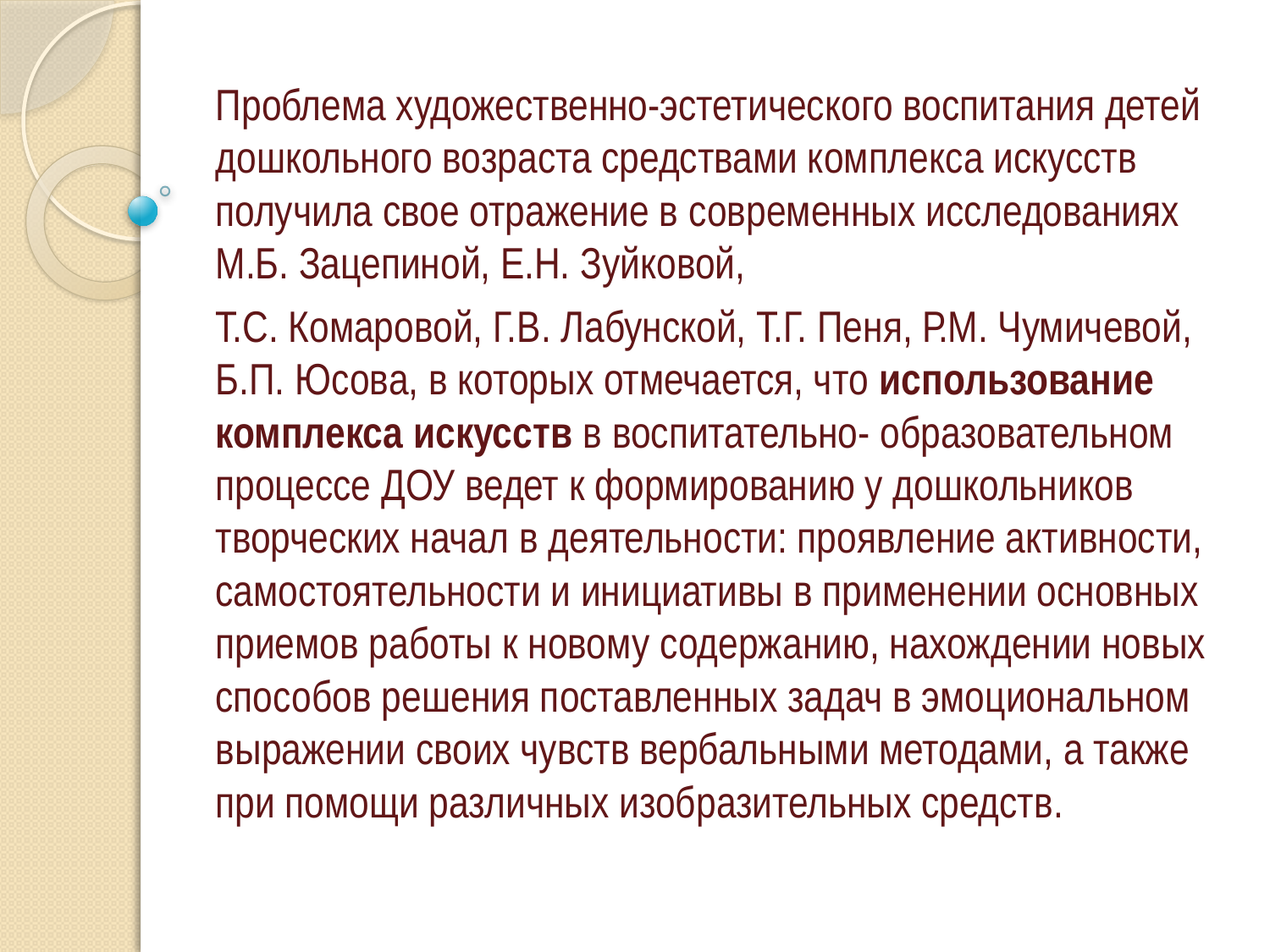

#
Проблема художественно-эстетического воспитания детей дошкольного возраста средствами комплекса искусств получила свое отражение в современных исследованиях М.Б. Зацепиной, Е.Н. Зуйковой,
Т.С. Комаровой, Г.В. Лабунской, Т.Г. Пеня, Р.М. Чумичевой, Б.П. Юсова, в которых отмечается, что использование комплекса искусств в воспитательно- образовательном процессе ДОУ ведет к формированию у дошкольников творческих начал в деятельности: проявление активности, самостоятельности и инициативы в применении основных приемов работы к новому содержанию, нахождении новых способов решения поставленных задач в эмоциональном выражении своих чувств вербальными методами, а также при помощи различных изобразительных средств.